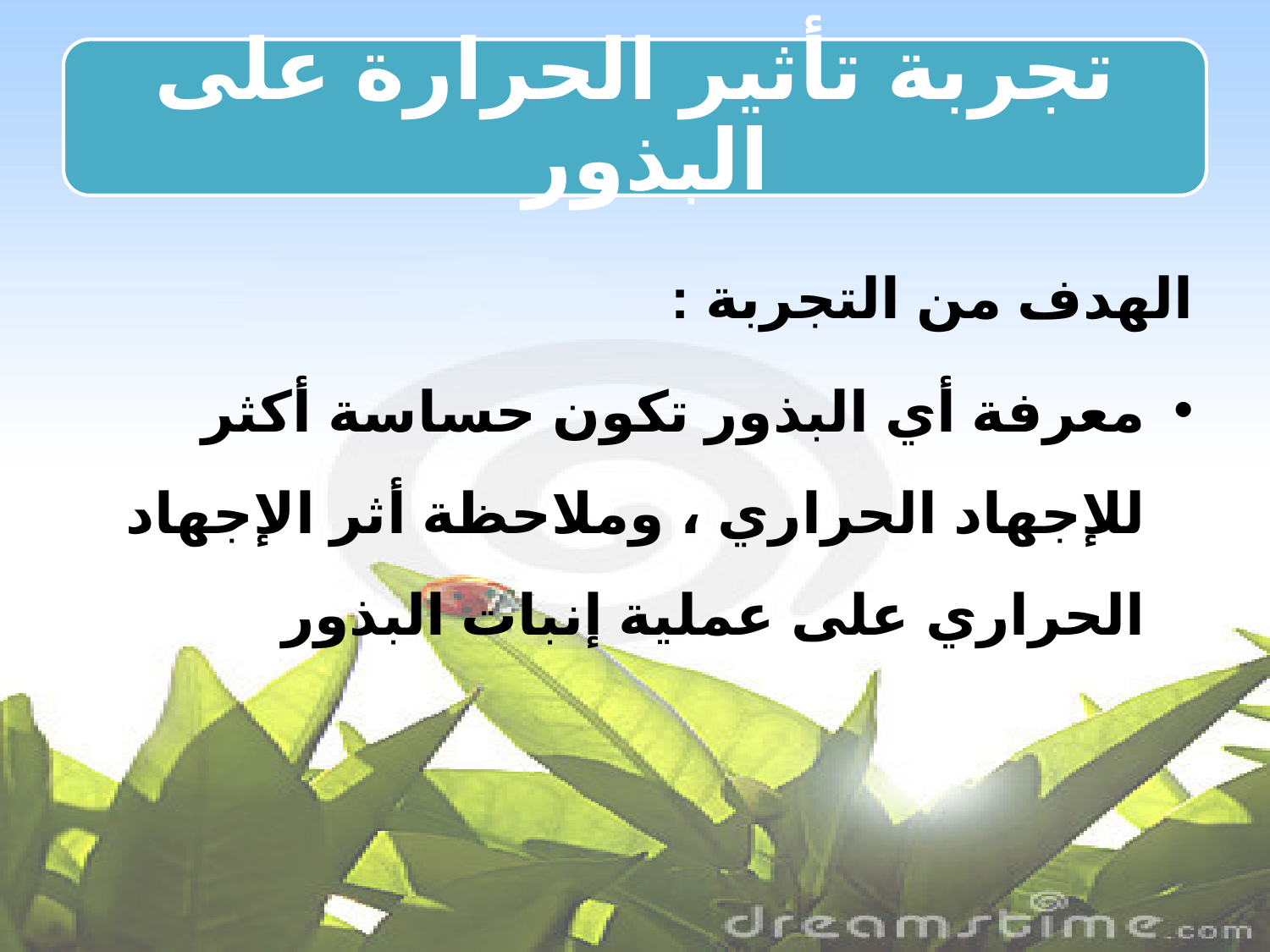

تجربة تأثير الحرارة على البذور
الهدف من التجربة :
معرفة أي البذور تكون حساسة أكثر للإجهاد الحراري ، وملاحظة أثر الإجهاد الحراري على عملية إنبات البذور